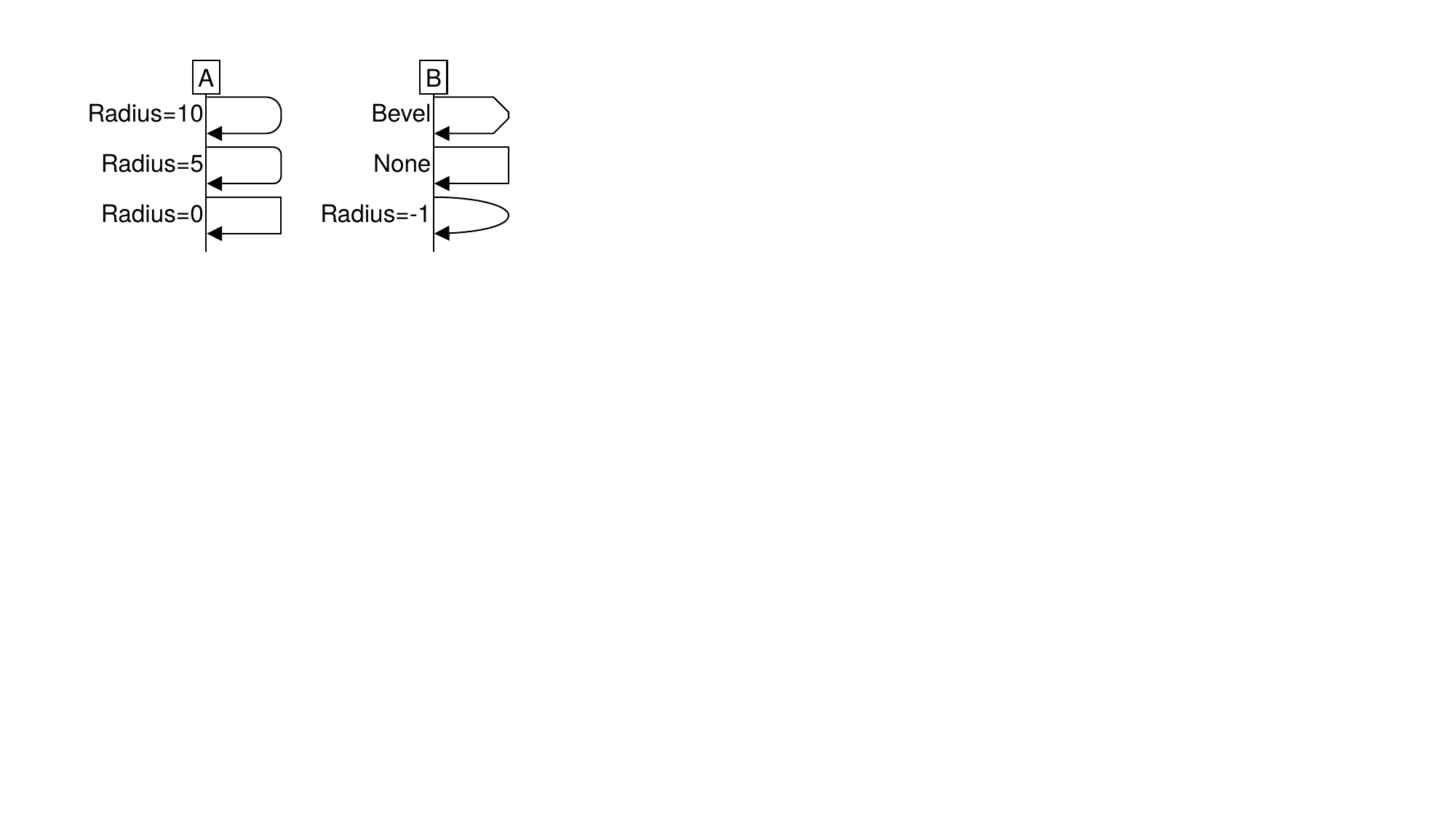

A
B

Radius=10
Bevel

Radius=5
None

Radius=0
Radius=-1